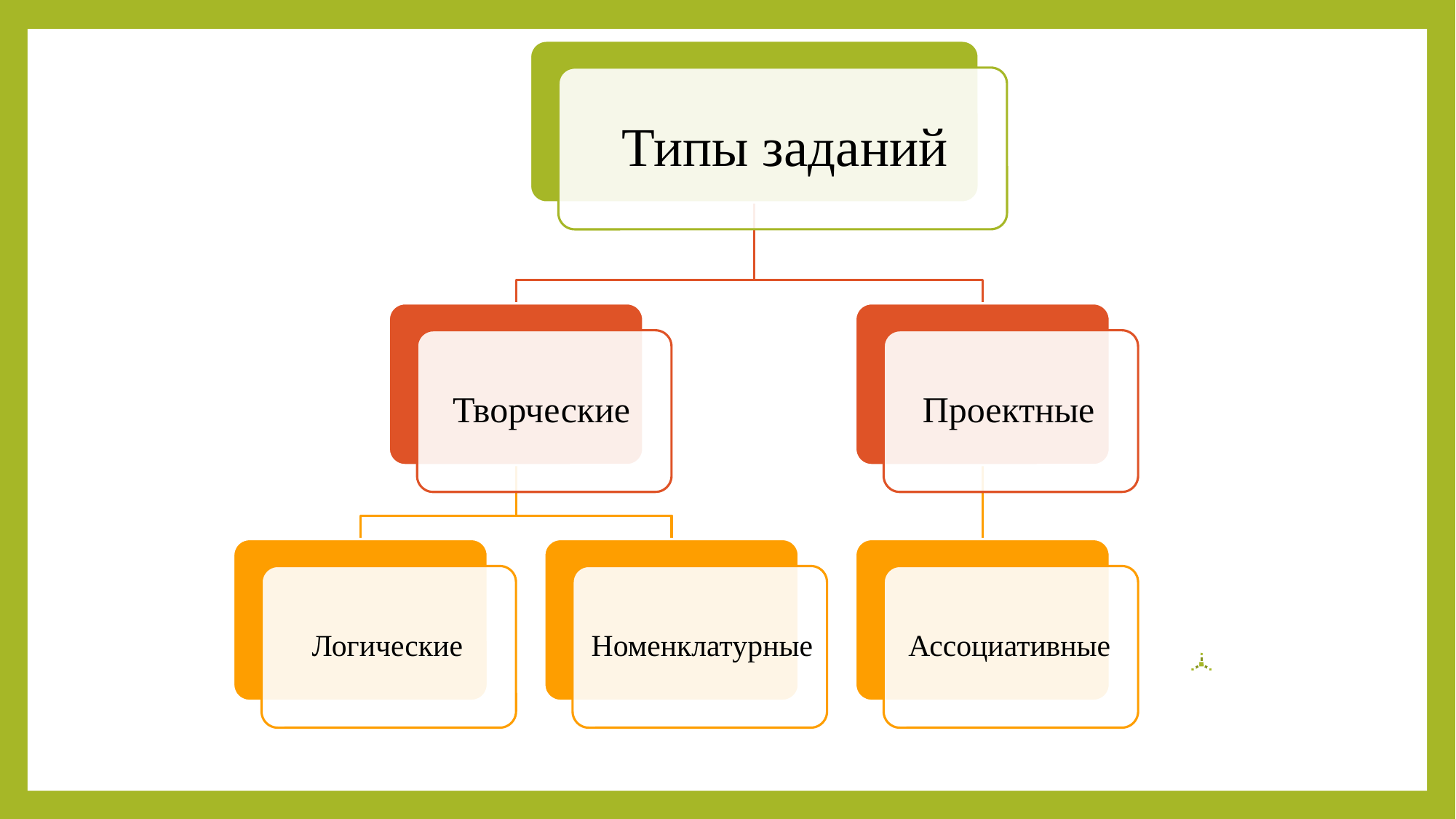

Типы заданий
Творческие
Логические
Номенклатурные
Проектные
Ассоциативные
#